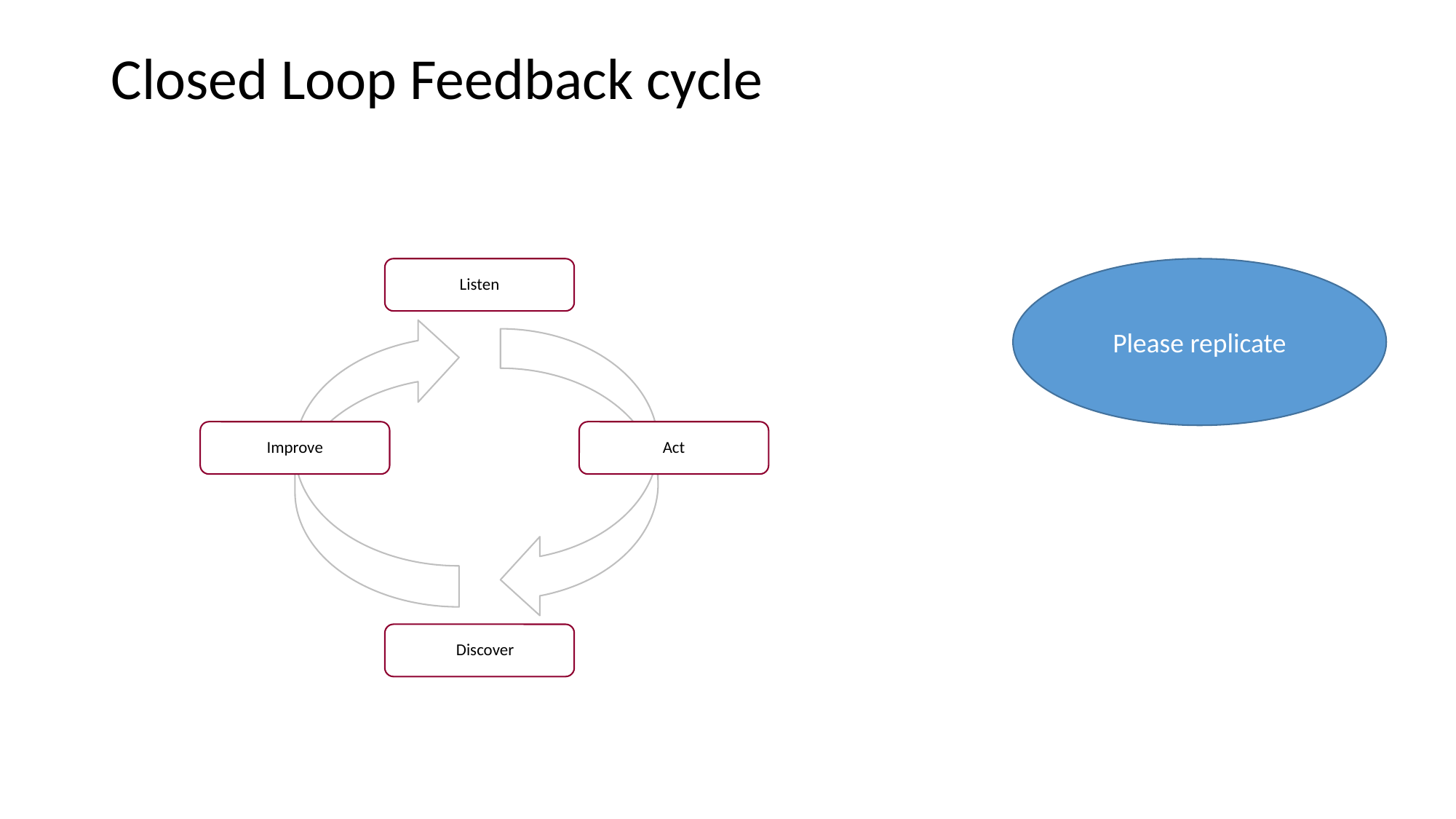

# Closed Loop Feedback cycle

Listen

Act

Improve

Discover
Please replicate